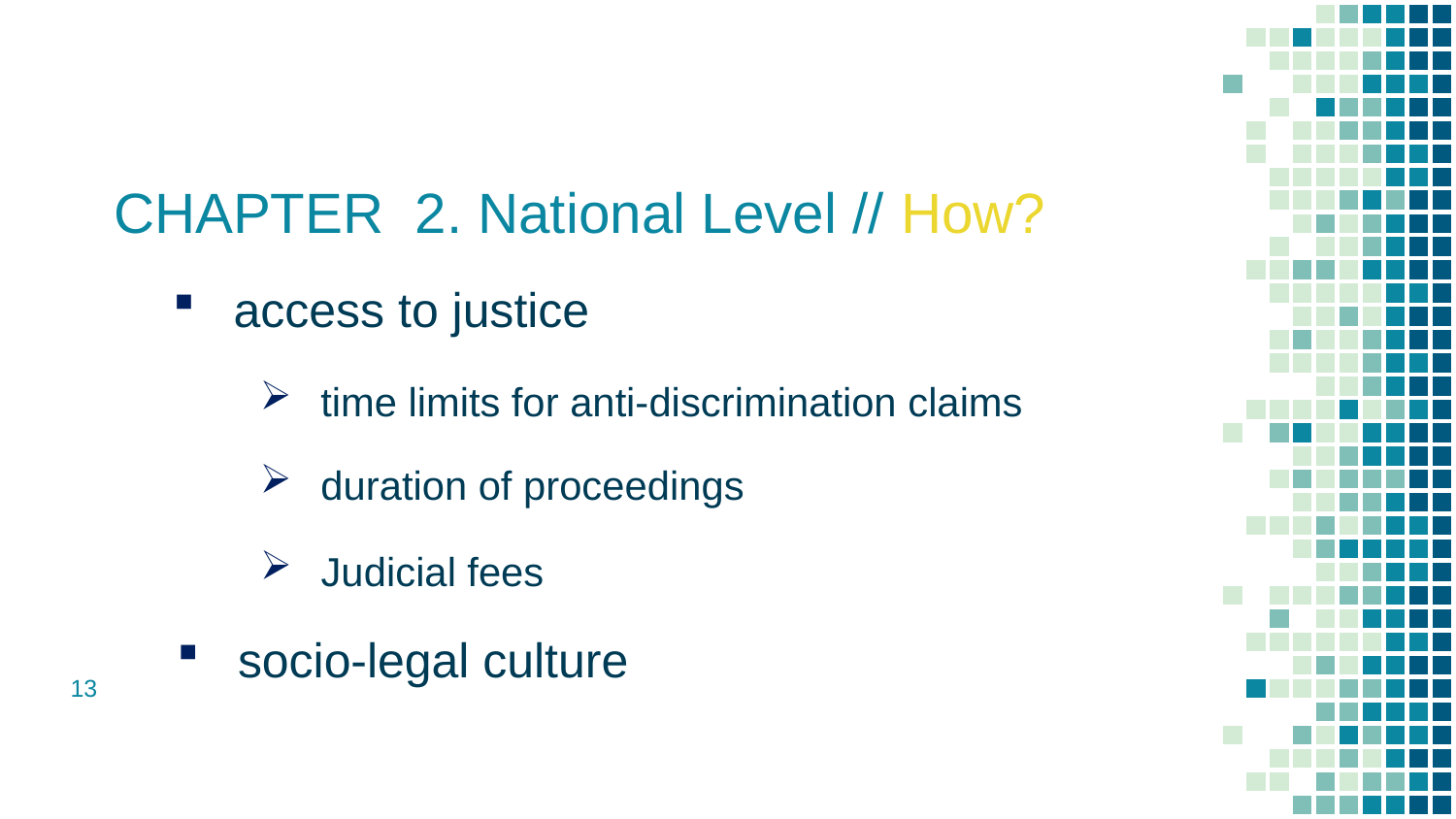

# CHAPTER  2. National Level // How?
access to justice

time limits for anti-discrimination claims

duration of proceedings
Judicial fees

socio-legal culture

13